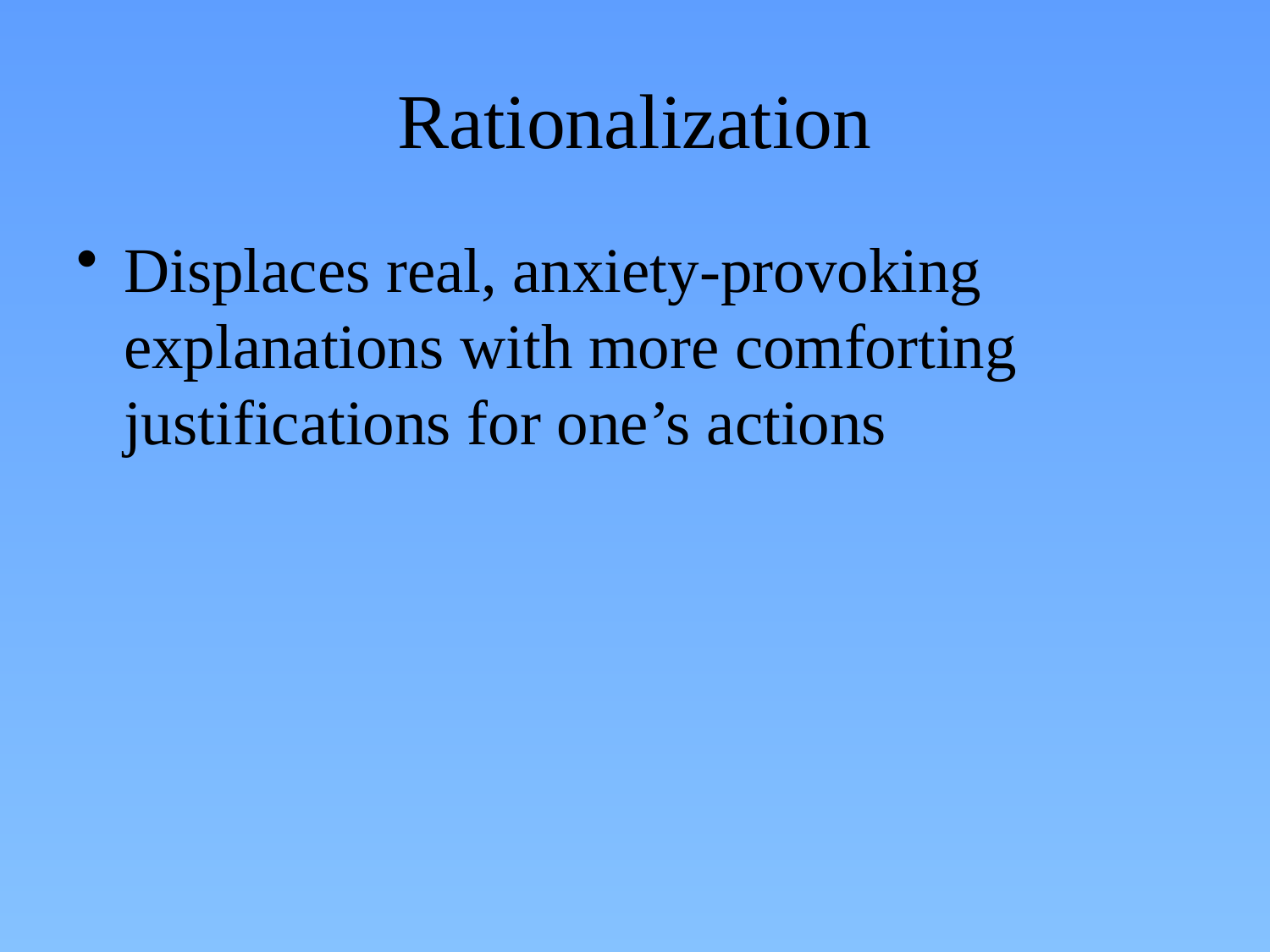

# Rationalization
Displaces real, anxiety-provoking explanations with more comforting justifications for one’s actions